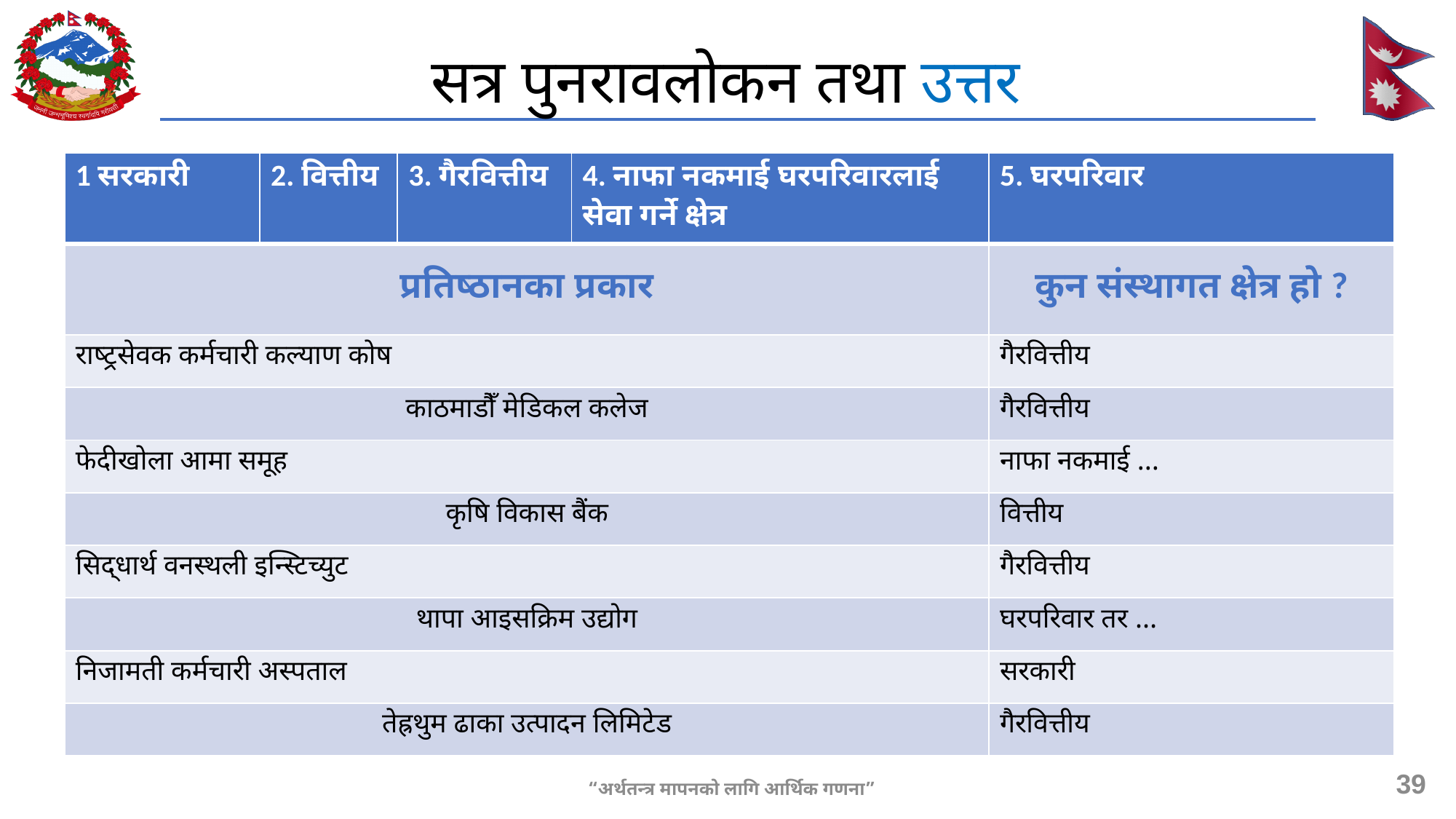

# सत्र पुनरावलोकन तथा उत्तर

| 1 सरकारी | 2. वित्तीय | 3. गैरवित्तीय | 4. नाफा नकमाई घरपरिवारलाई सेवा गर्ने क्षेत्र | 5. घरपरिवार |
| --- | --- | --- | --- | --- |
| प्रतिष्ठानका प्रकार |  |  |  | कुन संस्थागत क्षेत्र हो ? |
| राष्ट्रसेवक कर्मचारी कल्याण कोष |  |  |  | गैरवित्तीय |
| काठमाडौँ मेडिकल कलेज |  |  |  | गैरवित्तीय |
| फेदीखोला आमा समूह |  |  |  | नाफा नकमाई … |
| कृषि विकास बैंक |  |  |  | वित्तीय |
| सिद्धार्थ वनस्थली इन्स्टिच्युट |  |  |  | गैरवित्तीय |
| थापा आइसक्रिम उद्योग |  |  |  | घरपरिवार तर … |
| निजामती कर्मचारी अस्पताल |  |  |  | सरकारी |
| तेह्रथुम ढाका उत्पादन लिमिटेड |  |  |  | गैरवित्तीय |

39
“अर्थतन्त्र मापनको लागि आर्थिक गणना”